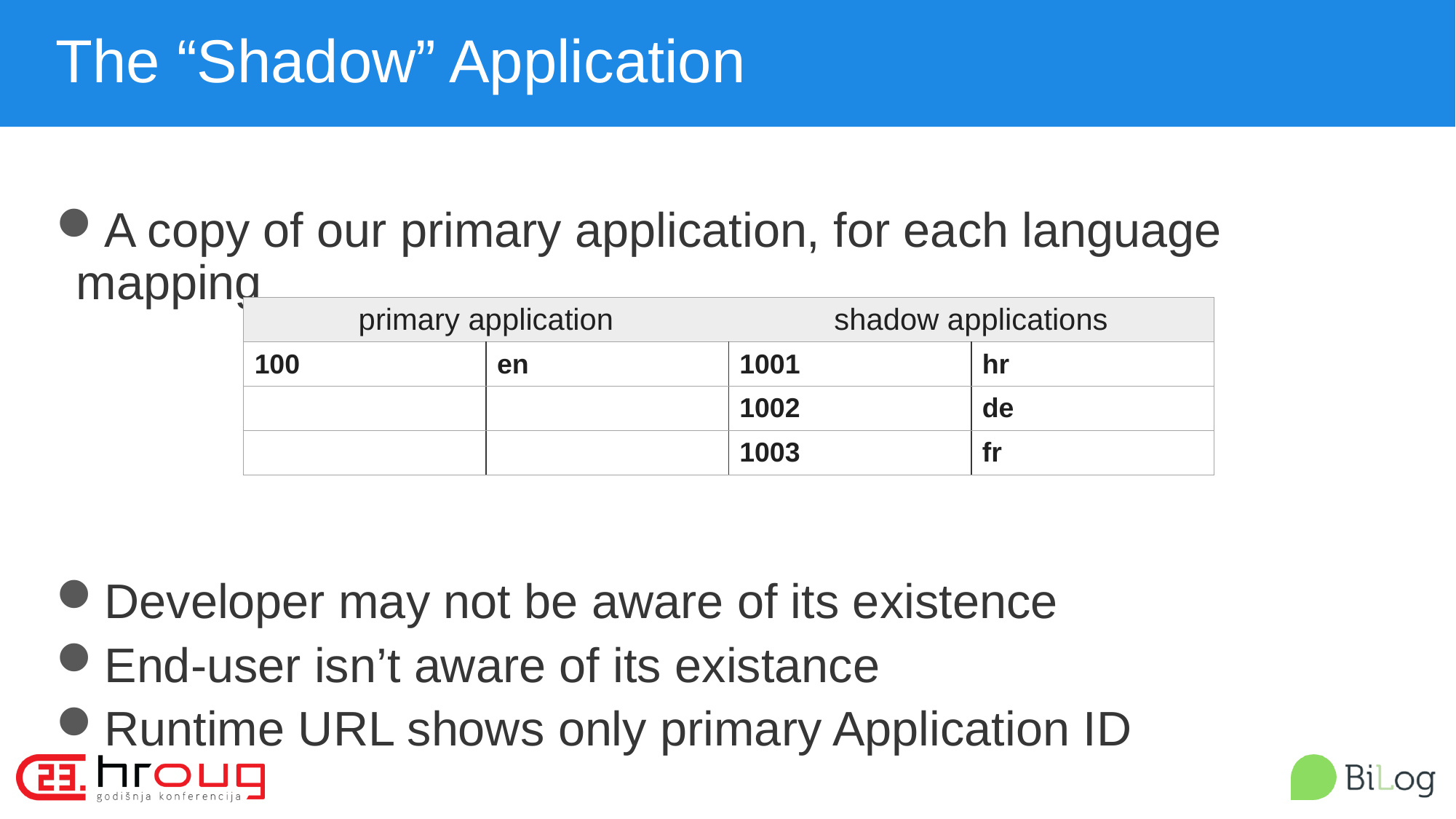

# The “Shadow” Application
A copy of our primary application, for each language mapping

Developer may not be aware of its existence
End-user isn’t aware of its existance
Runtime URL shows only primary Application ID
| primary application |  | shadow applications |  |
| --- | --- | --- | --- |
| 100 | en | 1001 | hr |
|  |  | 1002 | de |
|  |  | 1003 | fr |